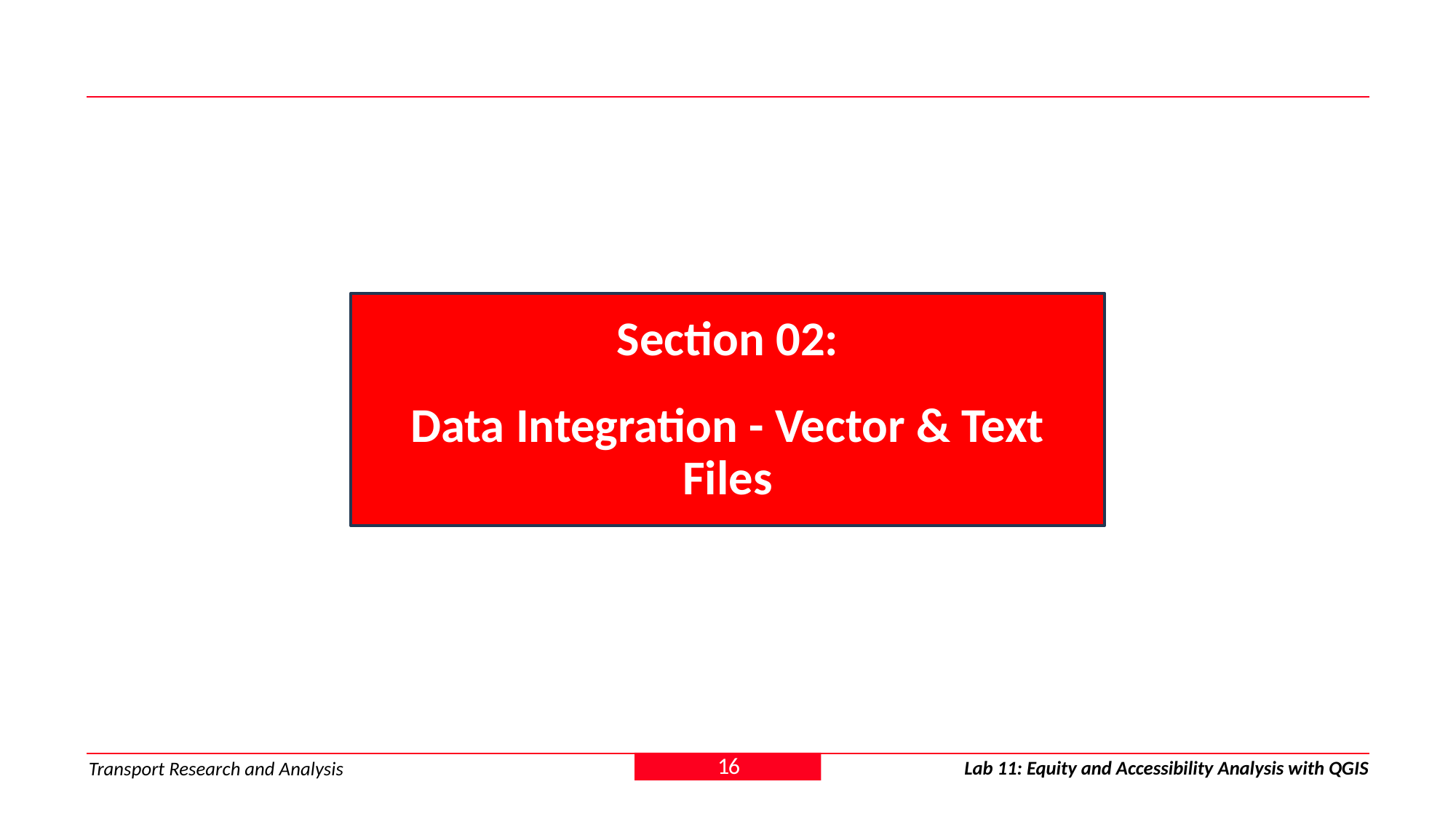

Section 02:
Data Integration - Vector & Text Files